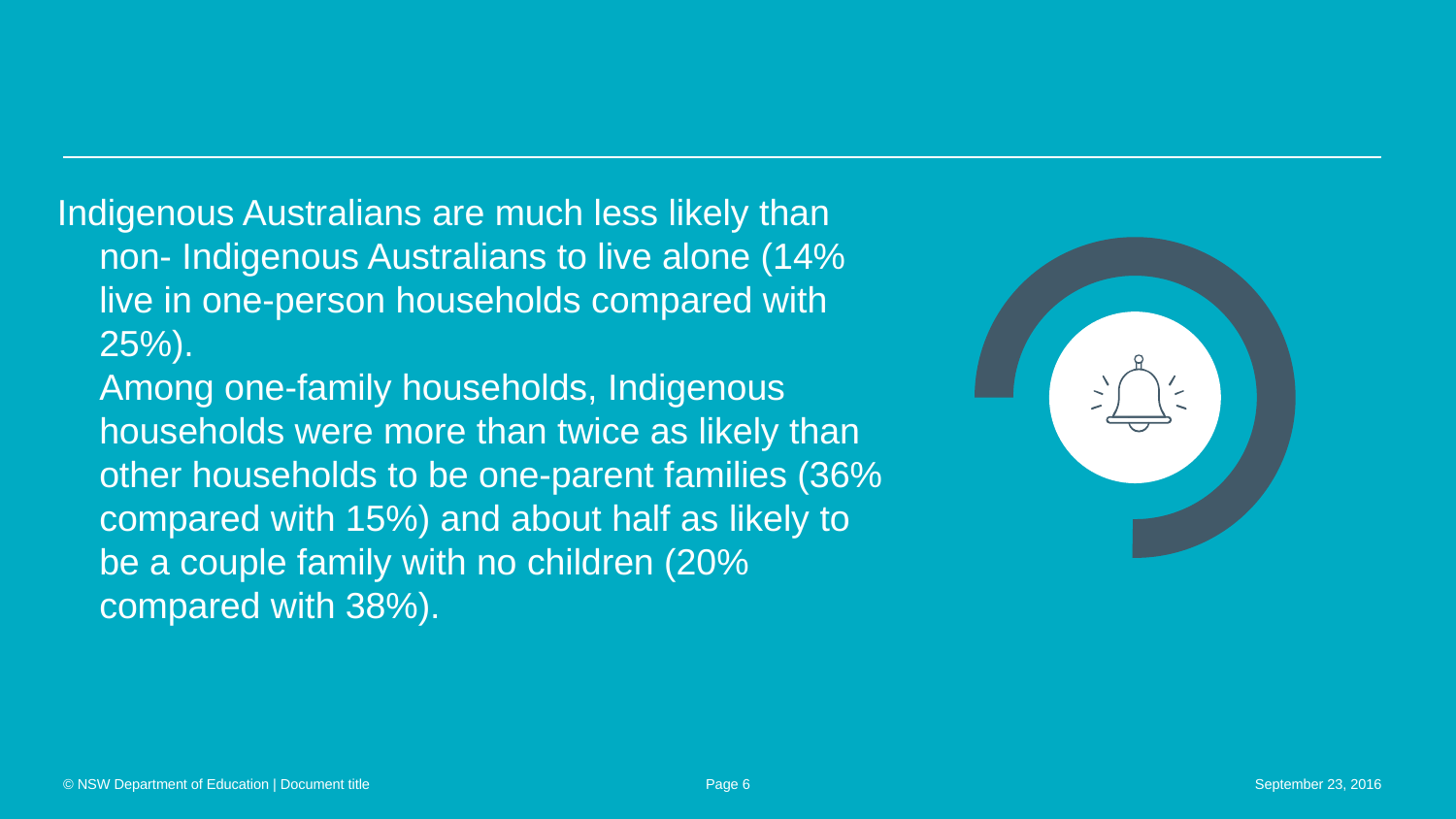

Indigenous Australians are much less likely than non- Indigenous Australians to live alone (14% live in one-person households compared with 25%).
Among one-family households, Indigenous households were more than twice as likely than other households to be one-parent families (36% compared with 15%) and about half as likely to be a couple family with no children (20% compared with 38%).

© NSW Department of Education | Document title
Page 6
September 23, 2016